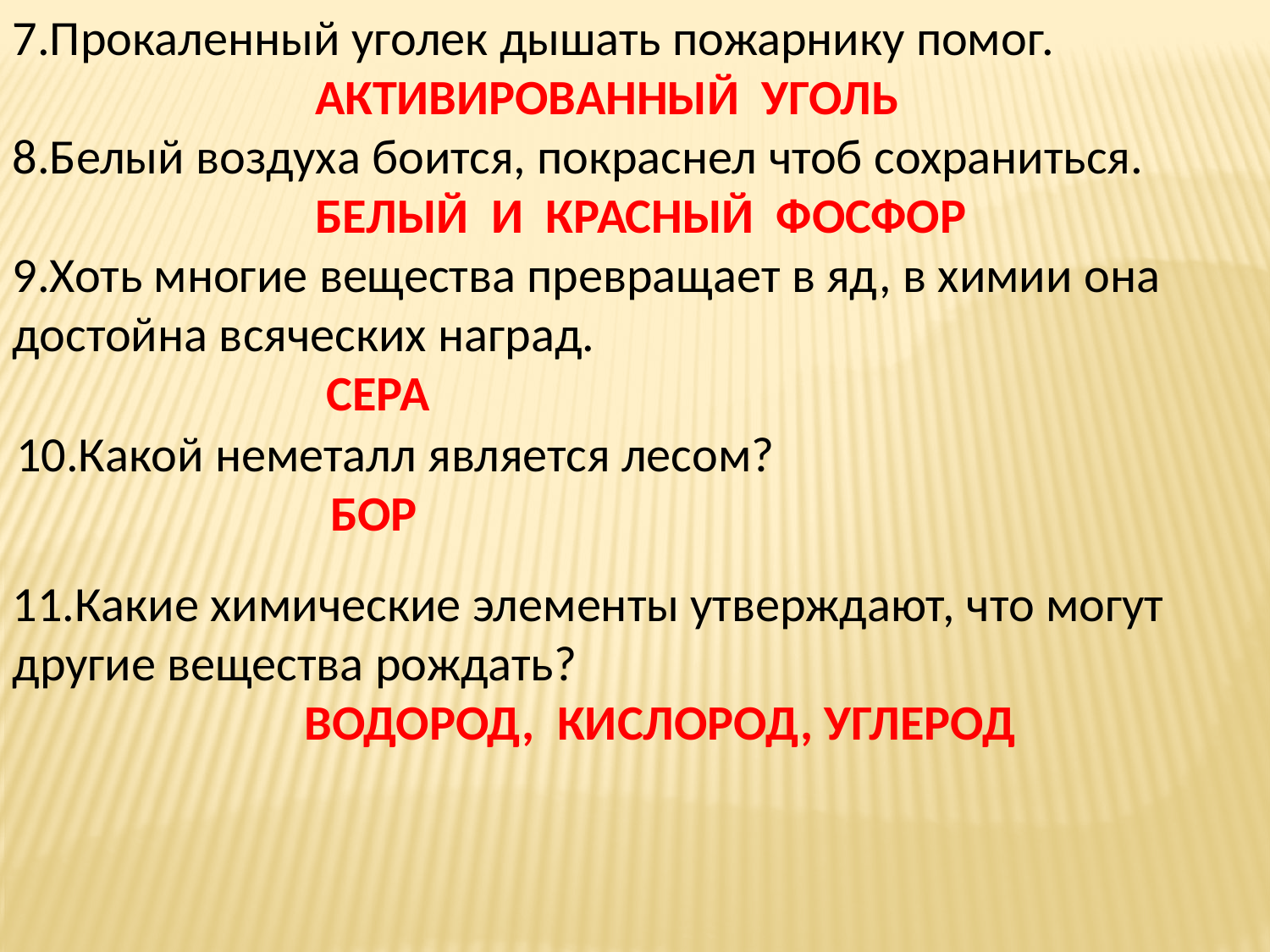

7.Прокаленный уголек дышать пожарнику помог.
                           АКТИВИРОВАННЫЙ  УГОЛЬ
8.Белый воздуха боится, покраснел чтоб сохраниться.
                           БЕЛЫЙ  И  КРАСНЫЙ  ФОСФОР
9.Хоть многие вещества превращает в яд, в химии она достойна всяческих наград.
                            СЕРА
10.Какой неметалл является лесом?
                            БОР

11.Какие химические элементы утверждают, что могут другие вещества рождать?
                          ВОДОРОД,  КИСЛОРОД, УГЛЕРОД